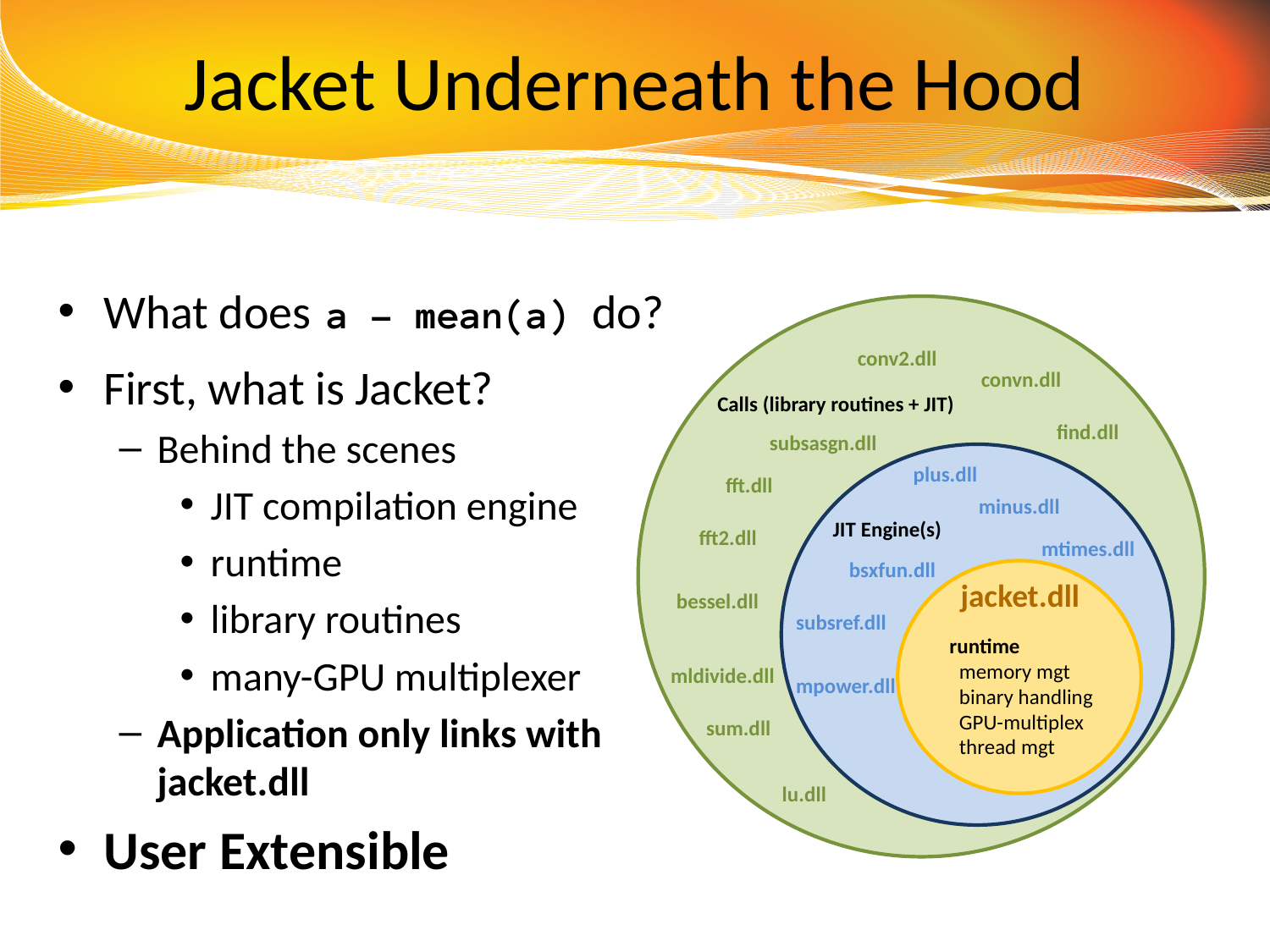

# Jacket Underneath the Hood
What does  a – mean(a)  do?
First, what is Jacket?
Behind the scenes
JIT compilation engine
runtime
library routines
many-GPU multiplexer
Application only links with
jacket.dll
User Extensible

conv2.dll
convn.dll
Calls (library routines + JIT)
find.dll
subsasgn.dll

plus.dll
fft.dll
minus.dll
JIT Engine(s)
fft2.dll
mtimes.dll
bsxfun.dll

jacket.dll
runtime
  memory mgt
  binary handling
  GPU-multiplex
  thread mgt
bessel.dll
subsref.dll
mldivide.dll
mpower.dll
sum.dll
lu.dll